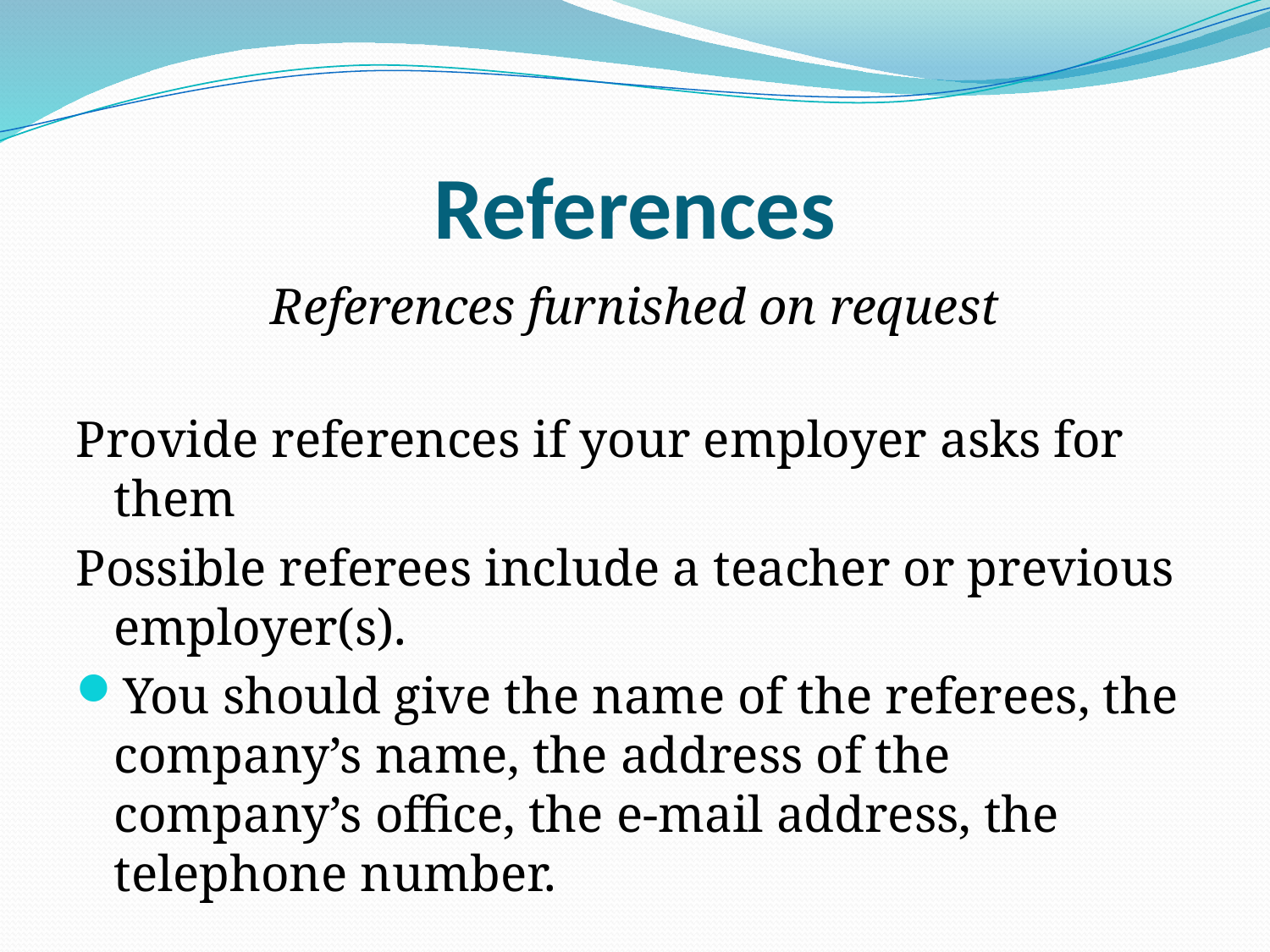

# References
References furnished on request

Provide references if your employer asks for them
Possible referees include a teacher or previous employer(s).
You should give the name of the referees, the company’s name, the address of the company’s office, the e-mail address, the telephone number.